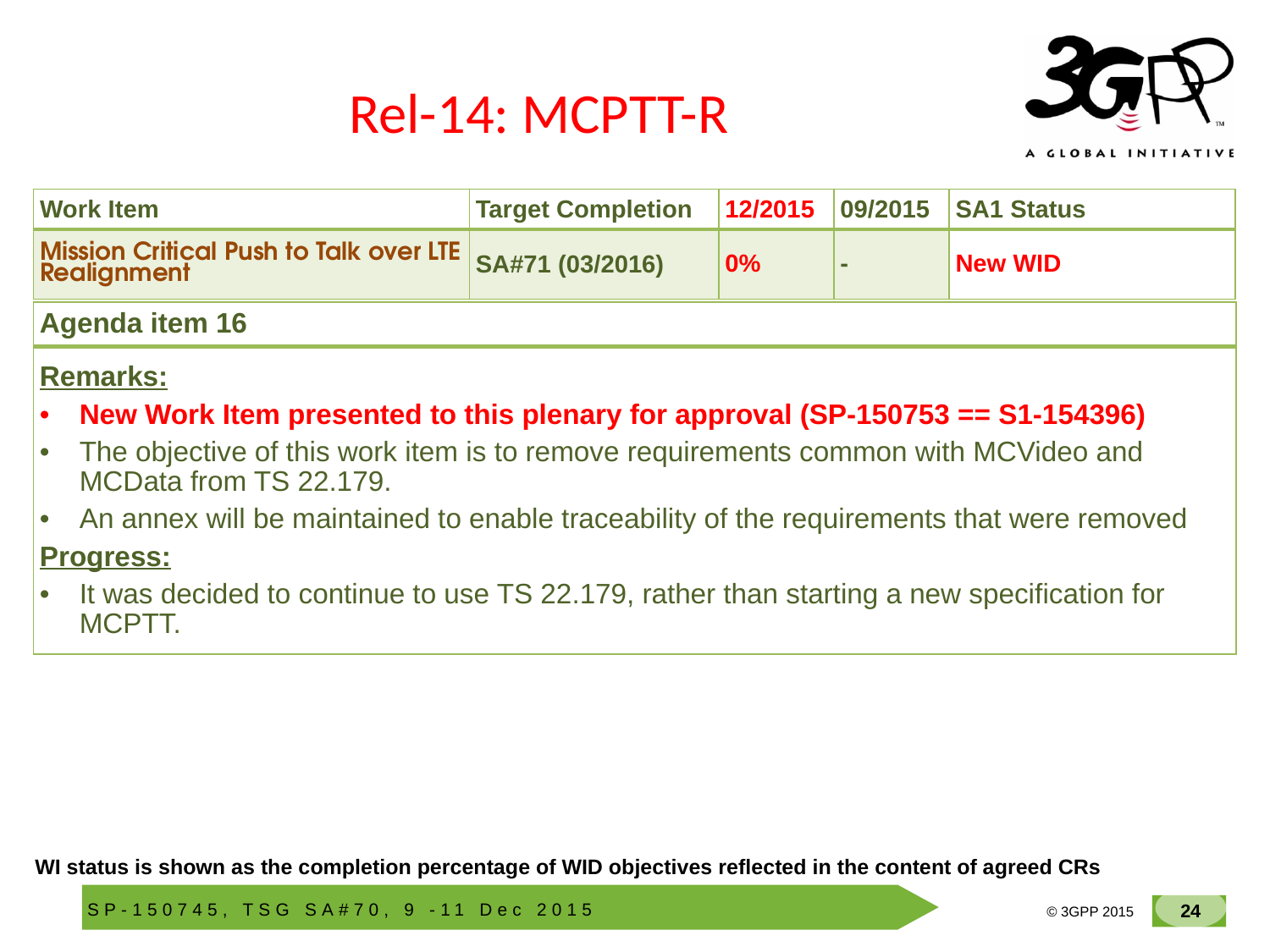

# Rel-14: MCPTT-R
| Work Item | Target Completion | 12/2015 | 09/2015 | SA1 Status |
| --- | --- | --- | --- | --- |
| Mission Critical Push to Talk over LTE Realignment | SA#71 (03/2016) | 0% | - | New WID |
| Agenda item 16 |
| --- |
|  |
| Remarks: New Work Item presented to this plenary for approval (SP-150753 == S1-154396) The objective of this work item is to remove requirements common with MCVideo and MCData from TS 22.179. An annex will be maintained to enable traceability of the requirements that were removed Progress: It was decided to continue to use TS 22.179, rather than starting a new specification for MCPTT. |
WI status is shown as the completion percentage of WID objectives reflected in the content of agreed CRs